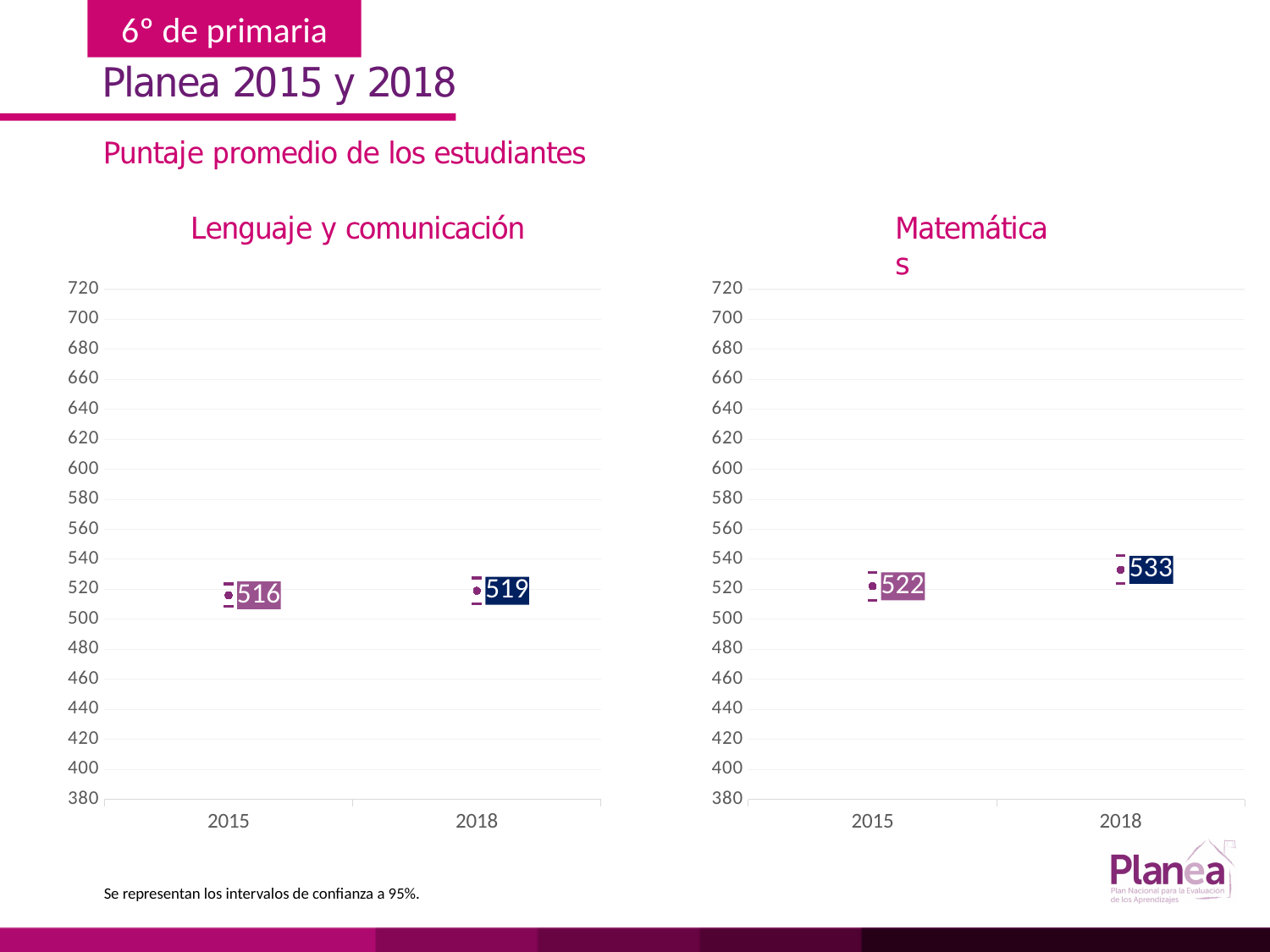

Planea 2015 y 2018

Puntaje promedio de los estudiantes
Matemáticas
Lenguaje y comunicación

### Chart

| Category |  |  |  |
|---|---|---|---|
| 2015 | 508.438 | 523.562 | 516.0 |
| 2018 | 510.443 | 527.557 | 519.0 |

### Chart

| Category |  |  |  |
|---|---|---|---|
| 2015 | 512.647 | 531.353 | 522.0 |
| 2018 | 523.647 | 542.353 | 533.0 |
Se representan los intervalos de confianza a 95%.